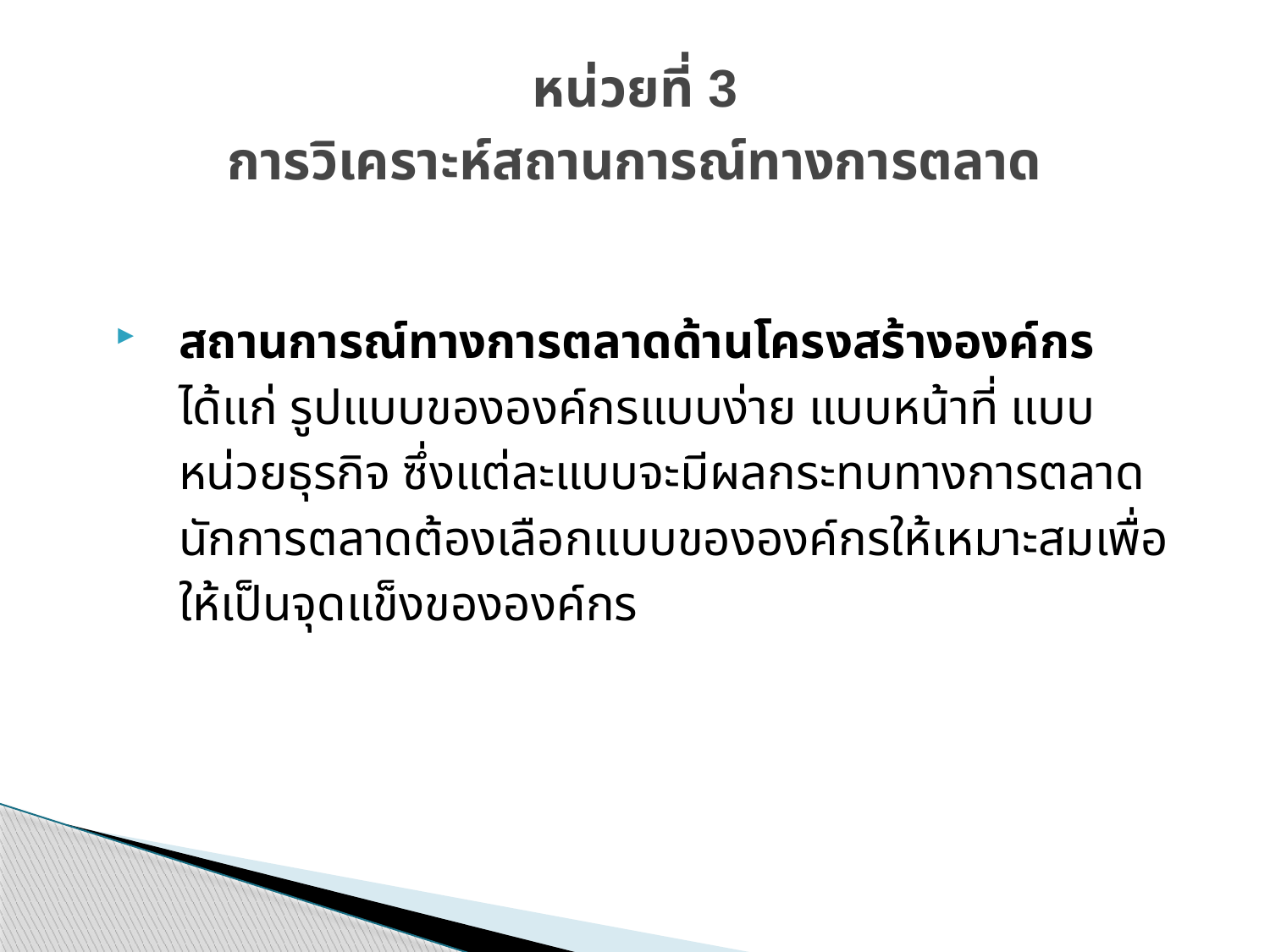

# หน่วยที่ 3 การวิเคราะห์สถานการณ์ทางการตลาด
สถานการณ์ทางการตลาดด้านโครงสร้างองค์กร ได้แก่ รูปแบบขององค์กรแบบง่าย แบบหน้าที่ แบบหน่วยธุรกิจ ซึ่งแต่ละแบบจะมีผลกระทบทางการตลาด นักการตลาดต้องเลือกแบบขององค์กรให้เหมาะสมเพื่อให้เป็นจุดแข็งขององค์กร